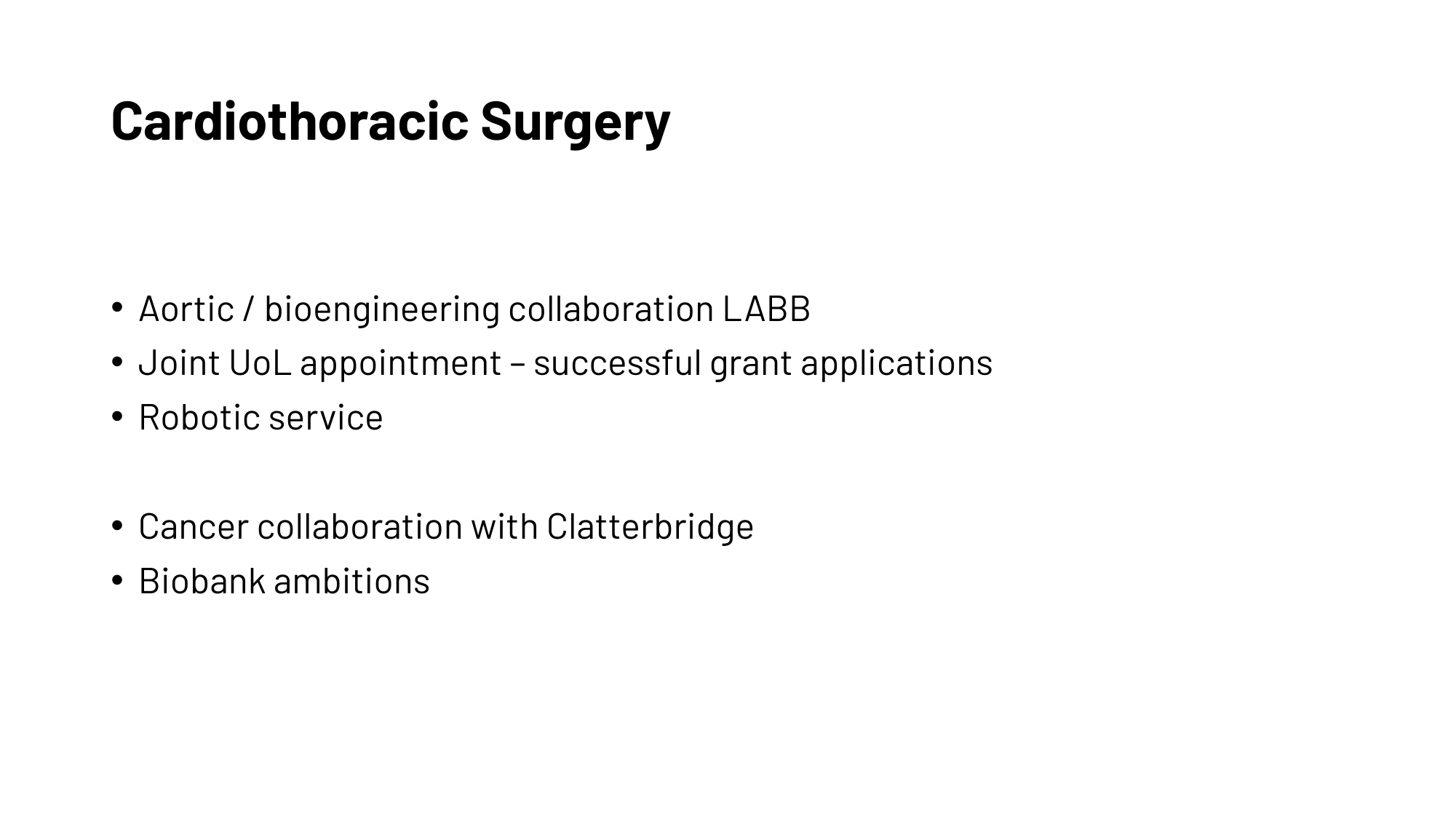

# Cardiothoracic Surgery

Aortic / bioengineering collaboration LABB
Joint UoL appointment – successful grant applications
Robotic service

Cancer collaboration with Clatterbridge
Biobank ambitions